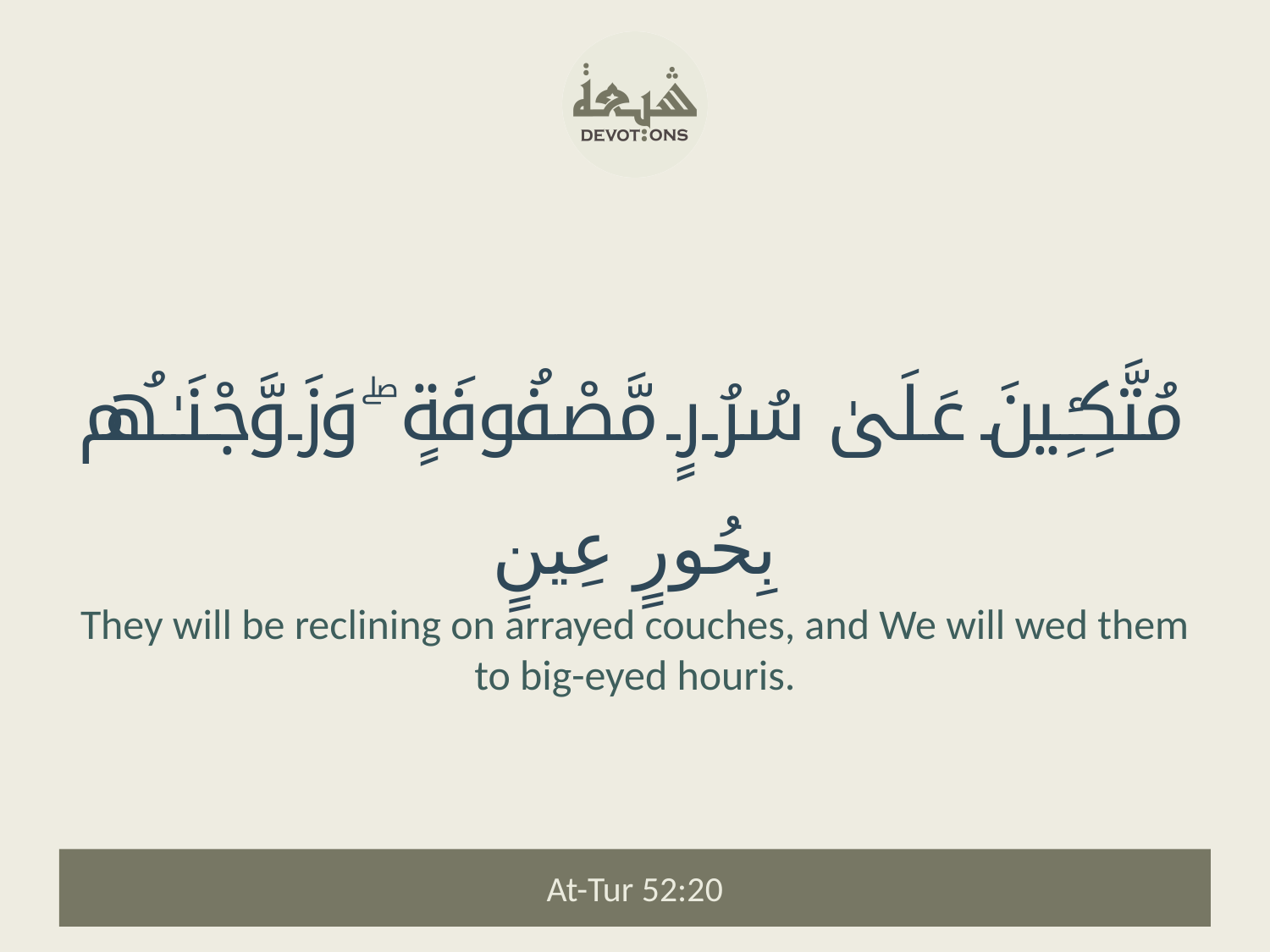

مُتَّكِـِٔينَ عَلَىٰ سُرُرٍ مَّصْفُوفَةٍ ۖ وَزَوَّجْنَـٰهُم بِحُورٍ عِينٍ
They will be reclining on arrayed couches, and We will wed them to big-eyed houris.
At-Tur 52:20